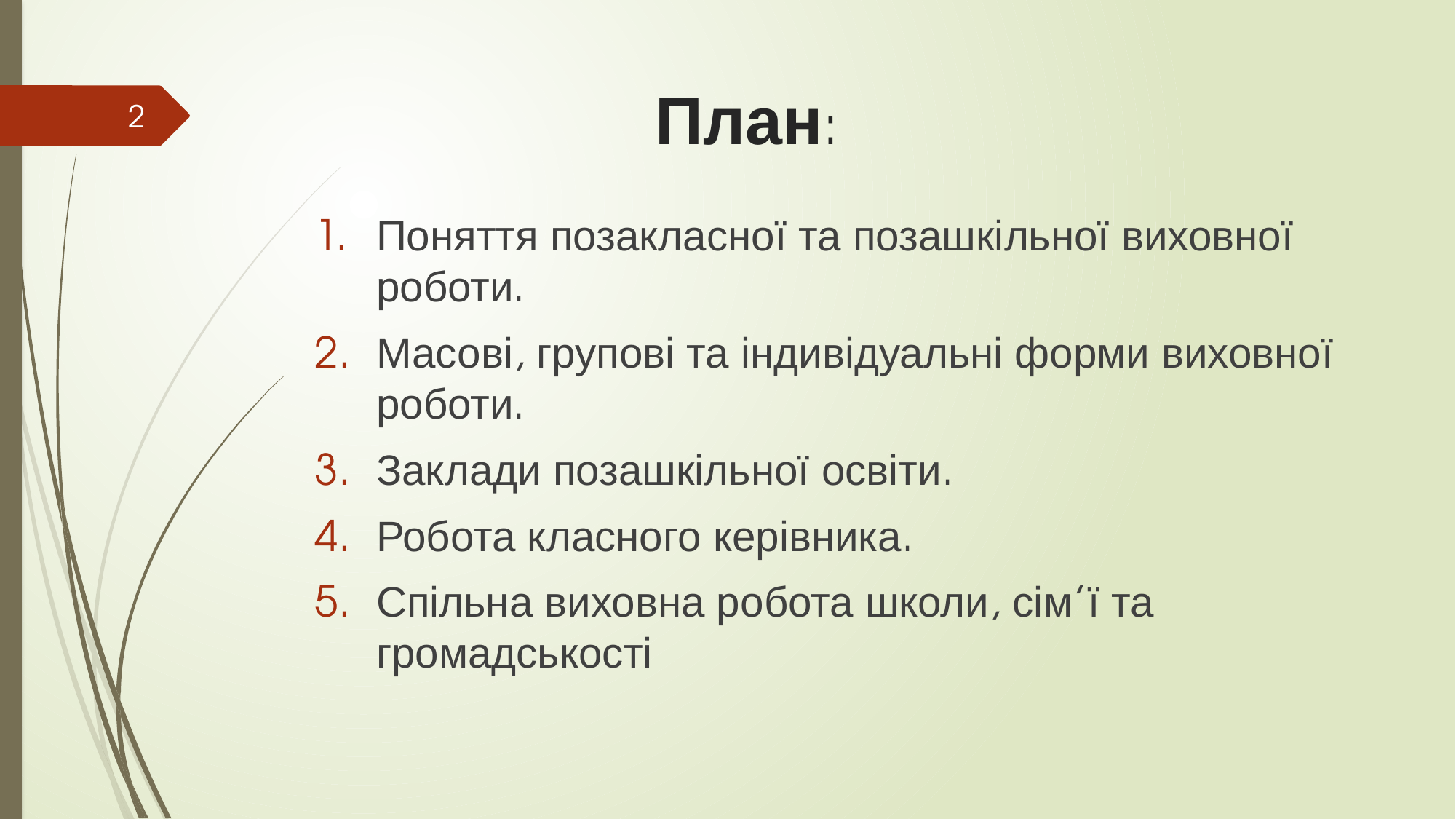

# План:
2
Поняття позакласної та позашкільної виховної роботи.
Масові, групові та індивідуальні форми виховної роботи.
Заклади позашкільної освіти.
Робота класного керівника.
Спільна виховна робота школи, сім’ї та громадськості